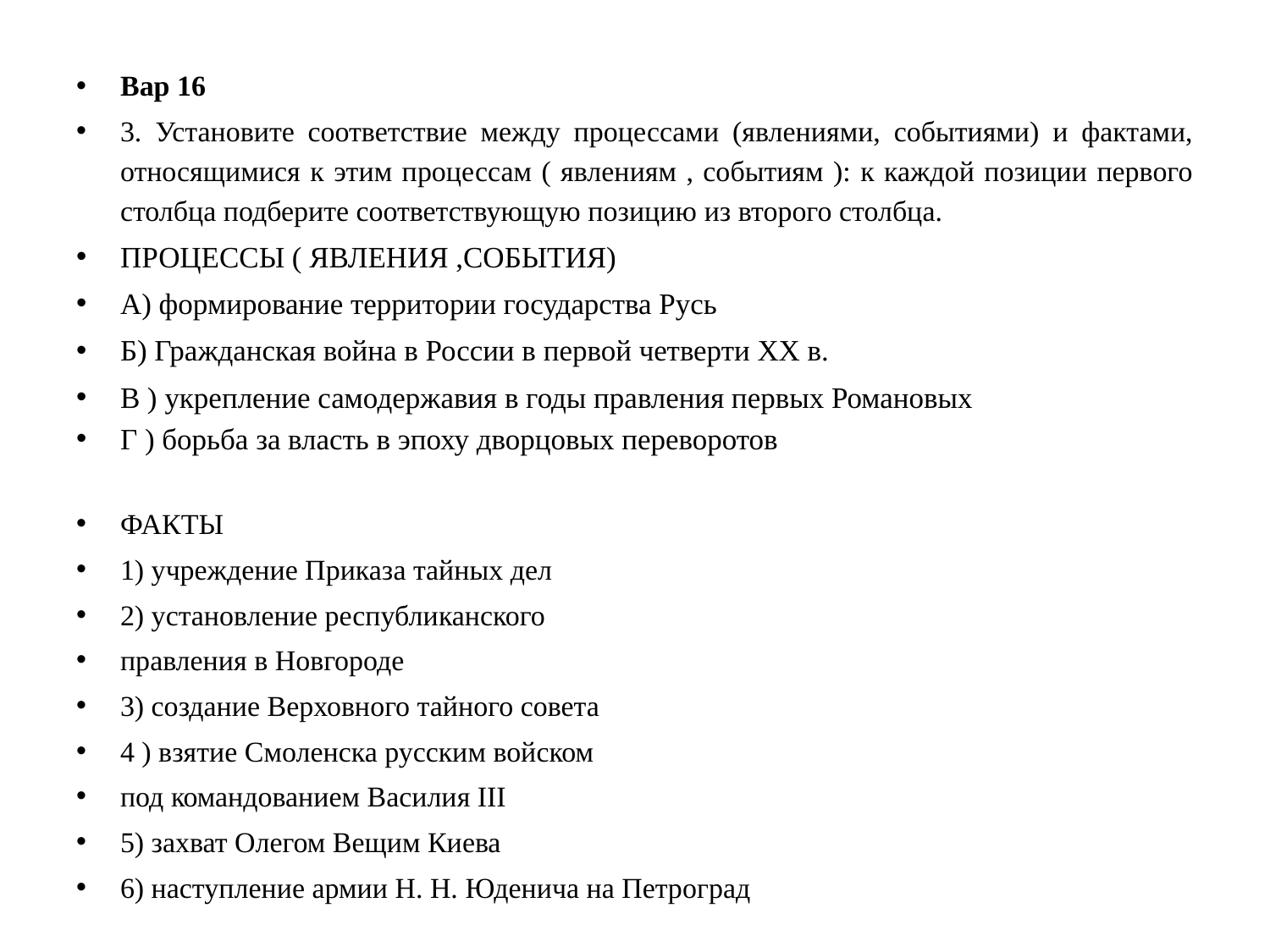

Вар 16
3. Установите соответствие между процессами (явлениями, событиями) и фактами, относящимися к этим процессам ( явлениям , событиям ): к каждой позиции первого столбца подберите соответствующую позицию из второго столбца.
ПРОЦЕССЫ ( ЯВЛЕНИЯ ,СОБЫТИЯ)
A) формирование территории государства Русь
Б) Гражданская война в России в первой четверти XX в.
B ) укрепление самодержавия в годы правления первых Романовых
Г ) борьба за власть в эпоху дворцовых переворотов

ФАКТЫ
1) учреждение Приказа тайных дел
2) установление республиканского
правления в Новгороде
3) создание Верховного тайного совета
4 ) взятие Смоленска русским войском
под командованием Василия III
5) захват Олегом Вещим Киева
6) наступление армии Н. Н. Юденича на Петроград